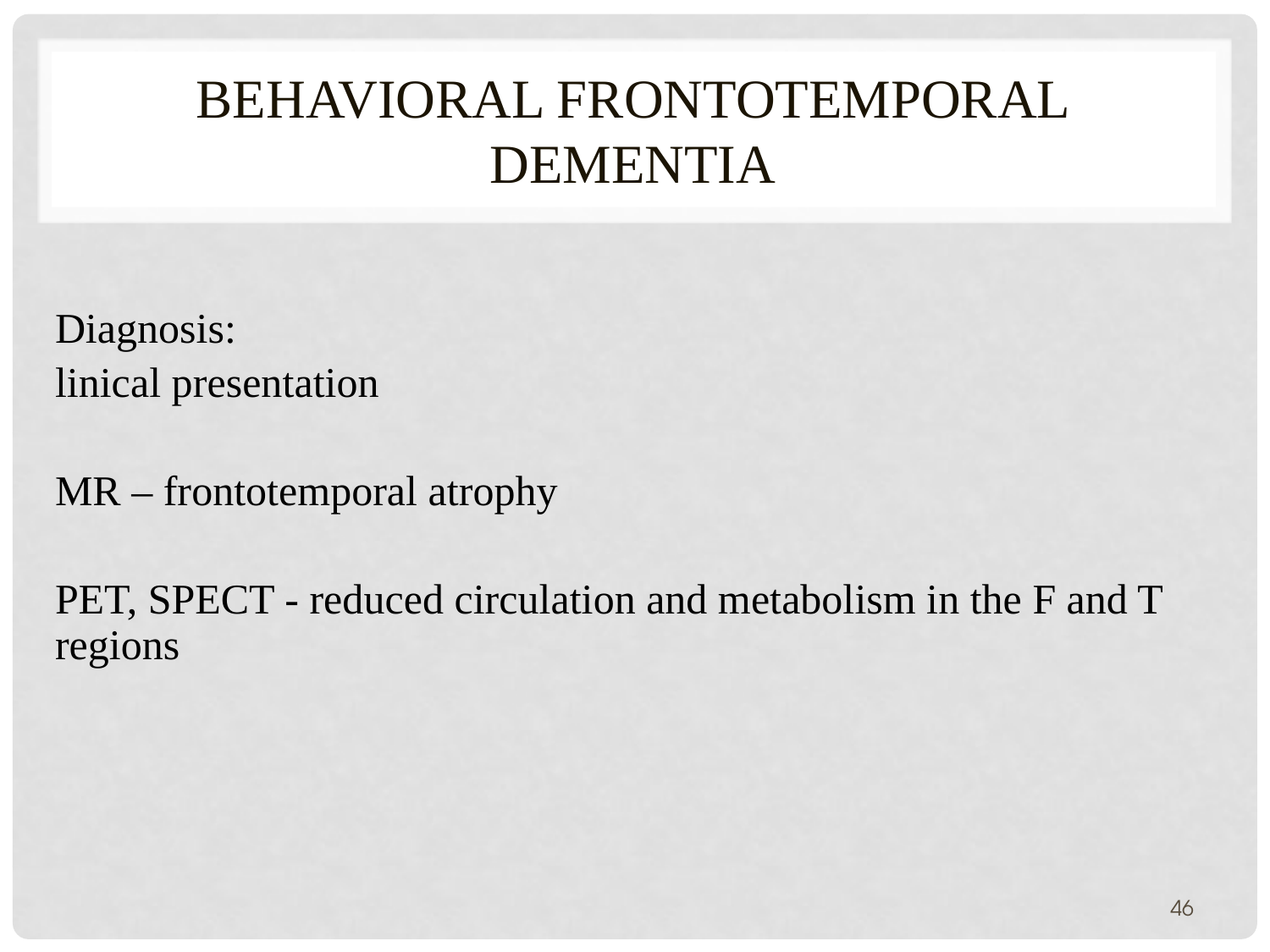

# BEHAVIORAL frontotemporal dementia

Diagnosis:
linical presentation

MR – frontotemporal atrophy

PET, SPECT - reduced circulation and metabolism in the F and T regions
46